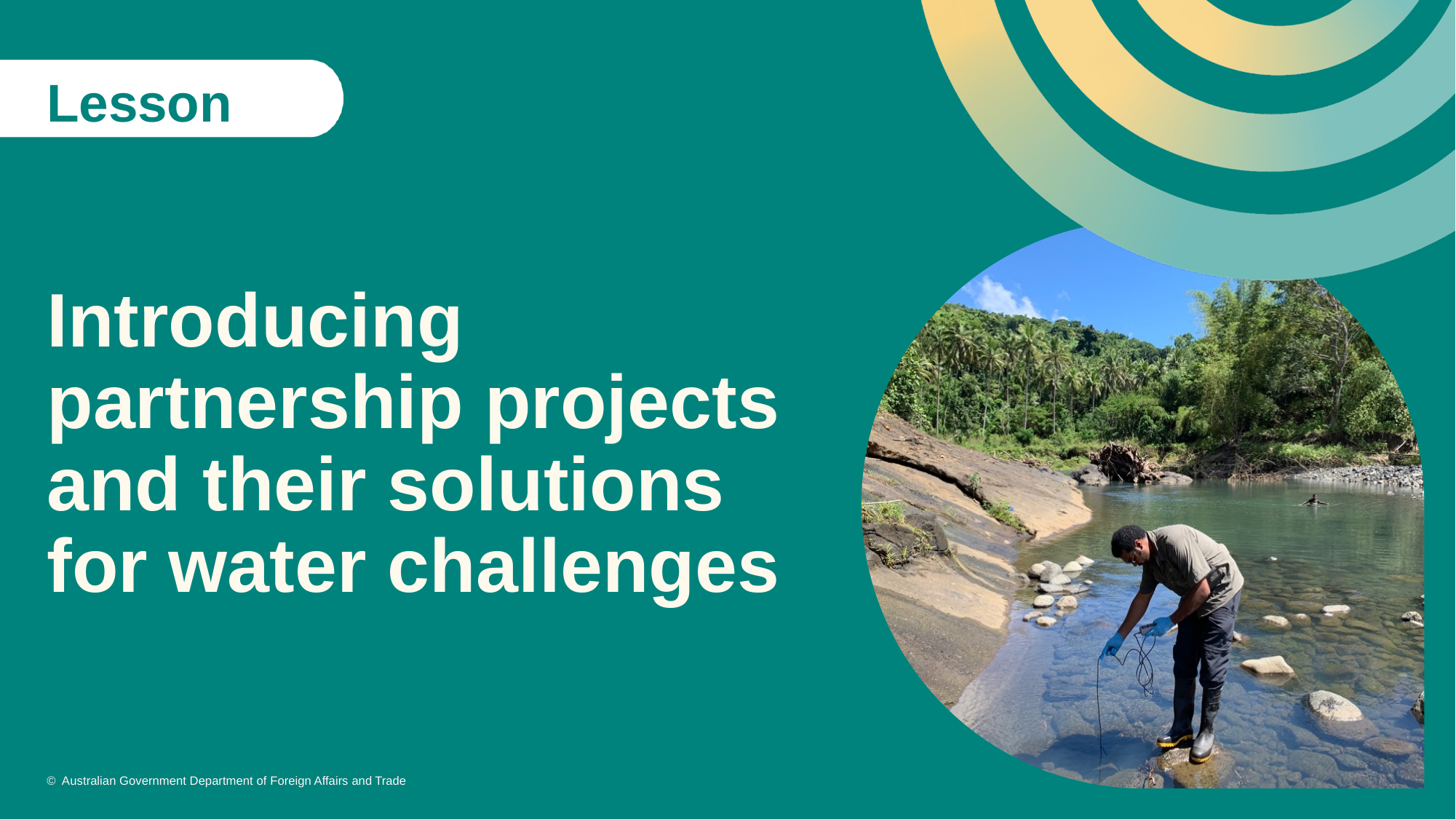

Lesson 3
# Introducing partnership projects and their solutions for water challenges